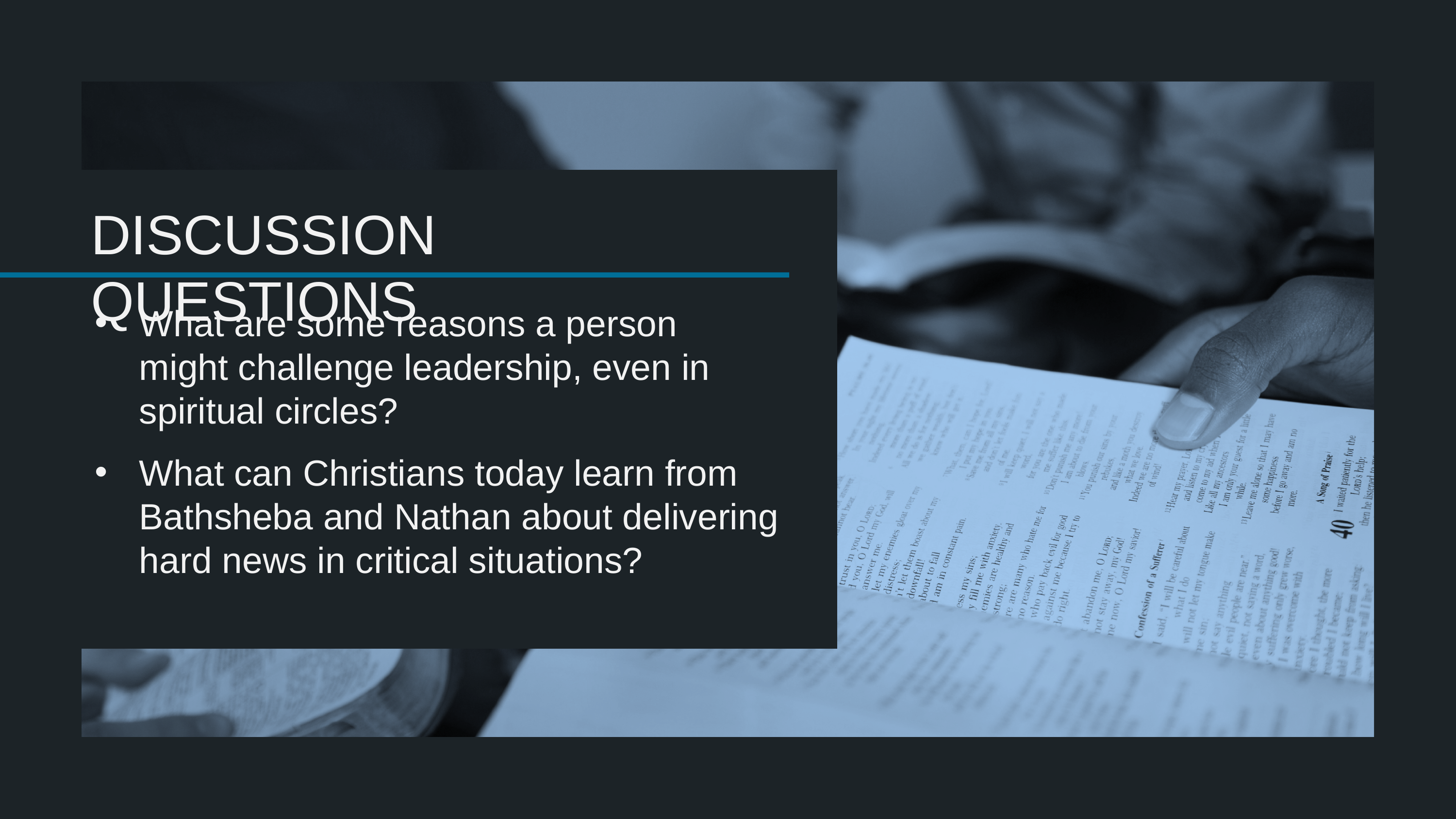

What are some reasons a person
might challenge leadership, even in
spiritual circles?
What can Christians today learn from Bathsheba and Nathan about delivering hard news in critical situations?